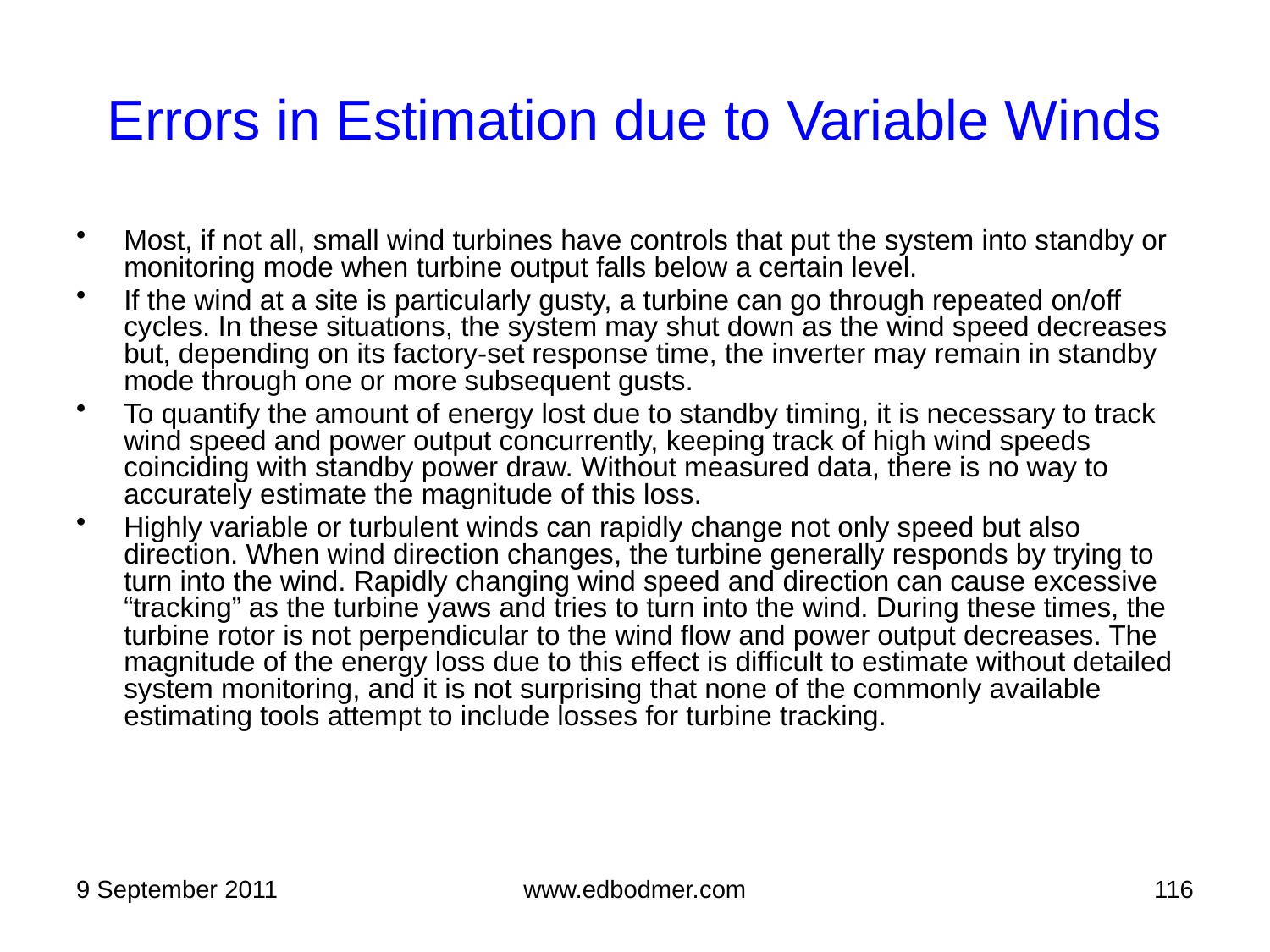

Errors in Estimation due to Variable Winds
Most, if not all, small wind turbines have controls that put the system into standby or monitoring mode when turbine output falls below a certain level.
If the wind at a site is particularly gusty, a turbine can go through repeated on/off cycles. In these situations, the system may shut down as the wind speed decreases but, depending on its factory‐set response time, the inverter may remain in standby mode through one or more subsequent gusts.
To quantify the amount of energy lost due to standby timing, it is necessary to track wind speed and power output concurrently, keeping track of high wind speeds coinciding with standby power draw. Without measured data, there is no way to accurately estimate the magnitude of this loss.
Highly variable or turbulent winds can rapidly change not only speed but also direction. When wind direction changes, the turbine generally responds by trying to turn into the wind. Rapidly changing wind speed and direction can cause excessive “tracking” as the turbine yaws and tries to turn into the wind. During these times, the turbine rotor is not perpendicular to the wind flow and power output decreases. The magnitude of the energy loss due to this effect is difficult to estimate without detailed system monitoring, and it is not surprising that none of the commonly available estimating tools attempt to include losses for turbine tracking.
9 September 2011
www.edbodmer.com
116